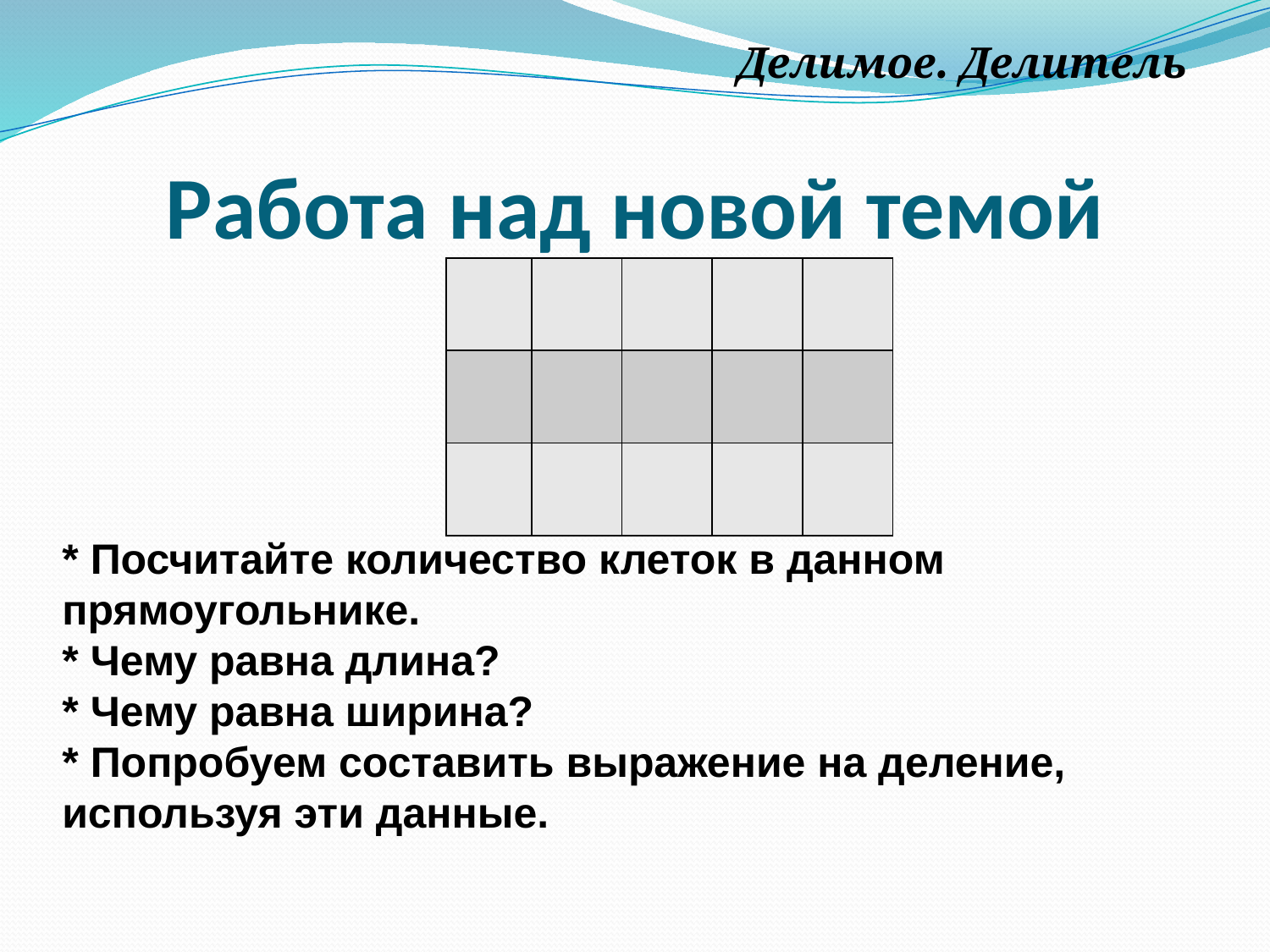

Делимое. Делитель
# Работа над новой темой
|  |  |  |  |  |
| --- | --- | --- | --- | --- |
|  |  |  |  |  |
|  |  |  |  |  |
* Посчитайте количество клеток в данном прямоугольнике.
* Чему равна длина?
* Чему равна ширина?
* Попробуем составить выражение на деление, используя эти данные.